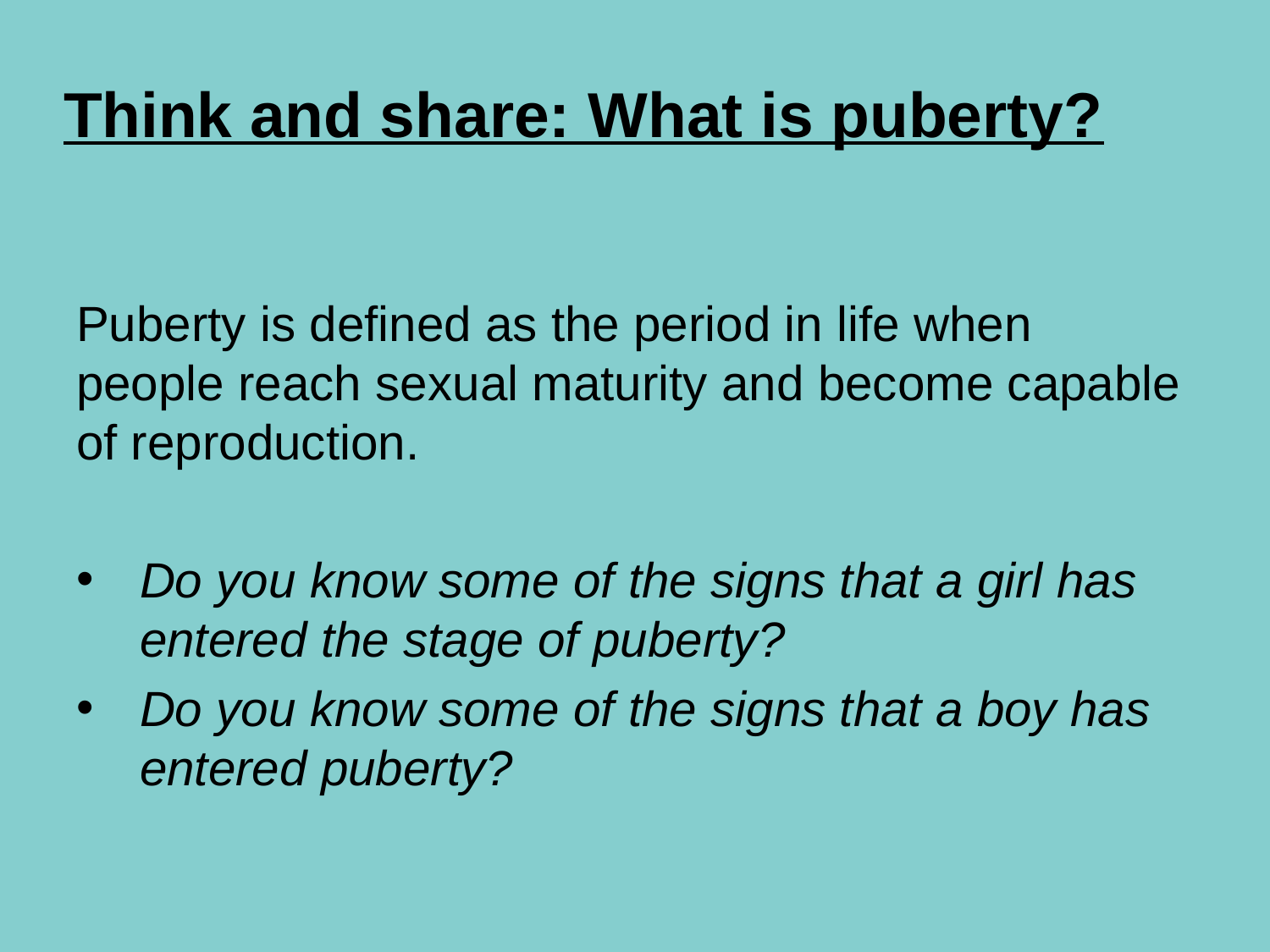

# Think and share: What is puberty?
Puberty is defined as the period in life when people reach sexual maturity and become capable of reproduction.

Do you know some of the signs that a girl has entered the stage of puberty?
Do you know some of the signs that a boy has entered puberty?